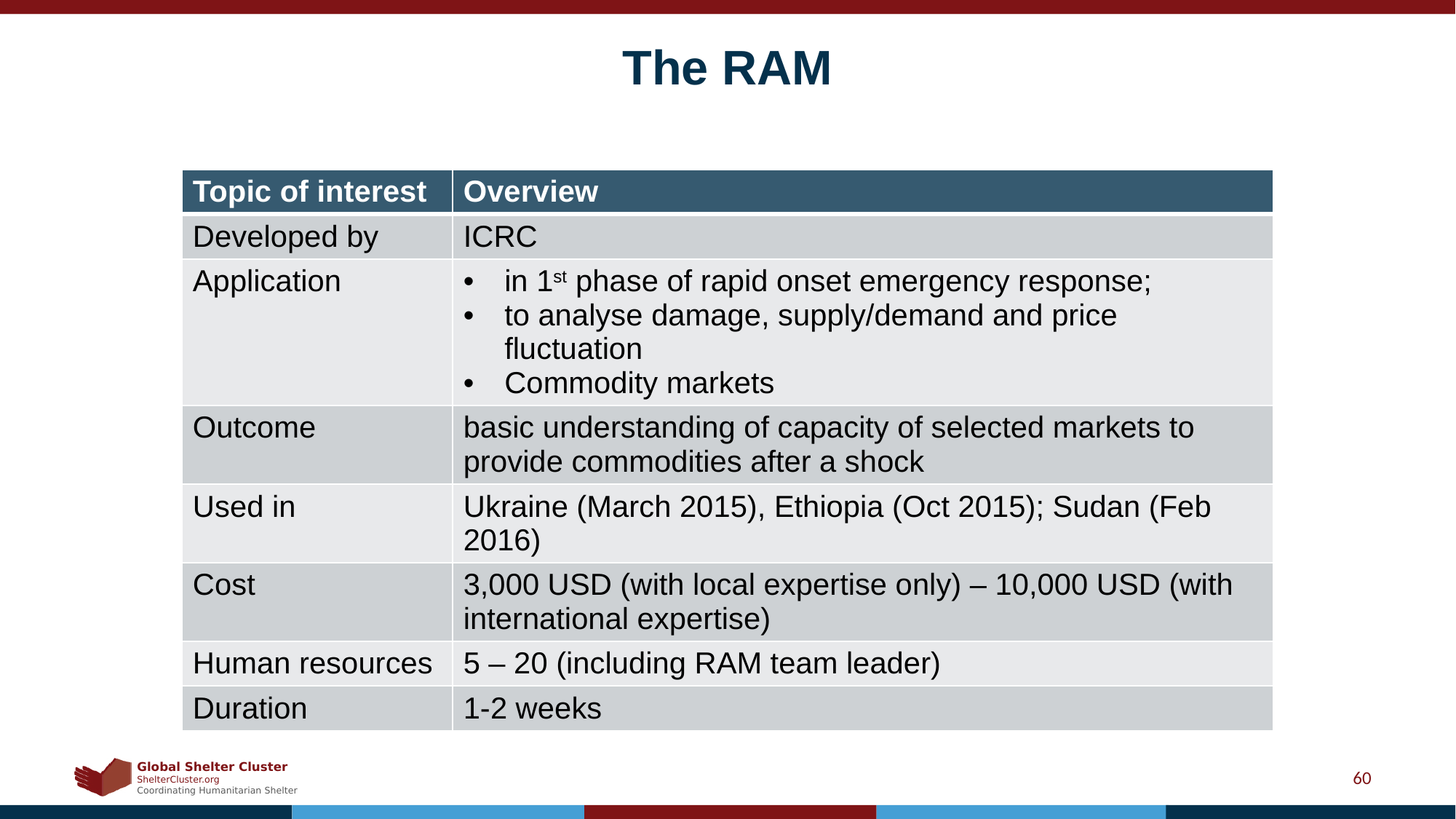

# The RAM
| Topic of interest | Overview |
| --- | --- |
| Developed by | ICRC |
| Application | in 1st phase of rapid onset emergency response; to analyse damage, supply/demand and price fluctuation Commodity markets |
| Outcome | basic understanding of capacity of selected markets to provide commodities after a shock |
| Used in | Ukraine (March 2015), Ethiopia (Oct 2015); Sudan (Feb 2016) |
| Cost | 3,000 USD (with local expertise only) – 10,000 USD (with international expertise) |
| Human resources | 5 – 20 (including RAM team leader) |
| Duration | 1-2 weeks |

60